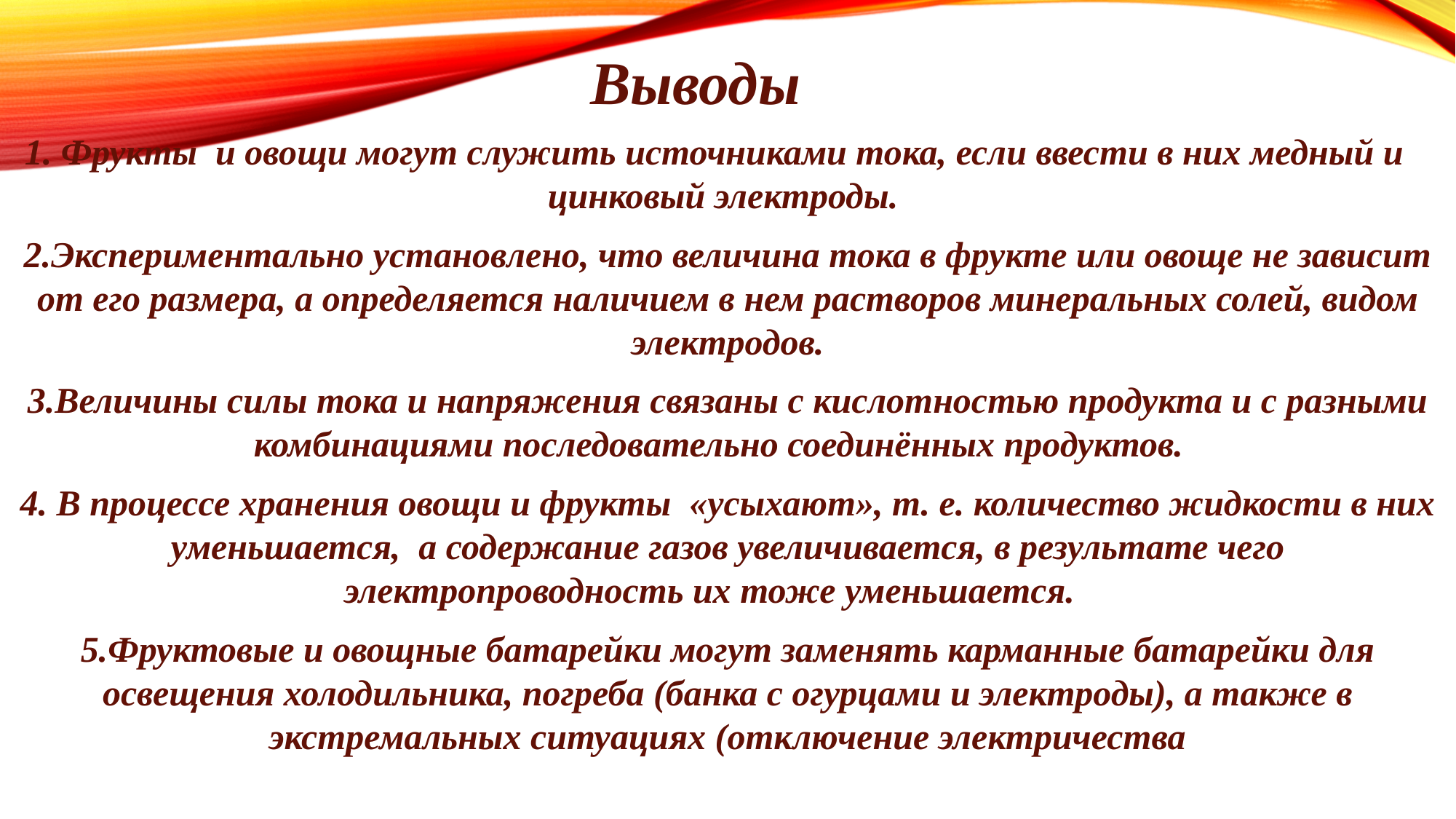

Выводы
1. Фрукты  и овощи могут служить источниками тока, если ввести в них медный и    цинковый электроды.
2.Экспериментально установлено, что величина тока в фрукте или овоще не зависит от его размера, а определяется наличием в нем растворов минеральных солей, видом электродов.
3.Величины силы тока и напряжения связаны с кислотностью продукта и с разными комбинациями последовательно соединённых продуктов.
 4. В процессе хранения овощи и фрукты  «усыхают», т. е. количество жидкости в них  уменьшается,  а содержание газов увеличивается, в результате чего электpопpоводность их тоже уменьшается.
5.Фруктовые и овощные батарейки могут заменять карманные батарейки для освещения холодильника, погреба (банка с огурцами и электроды), а также в экстремальных ситуациях (отключение электричества